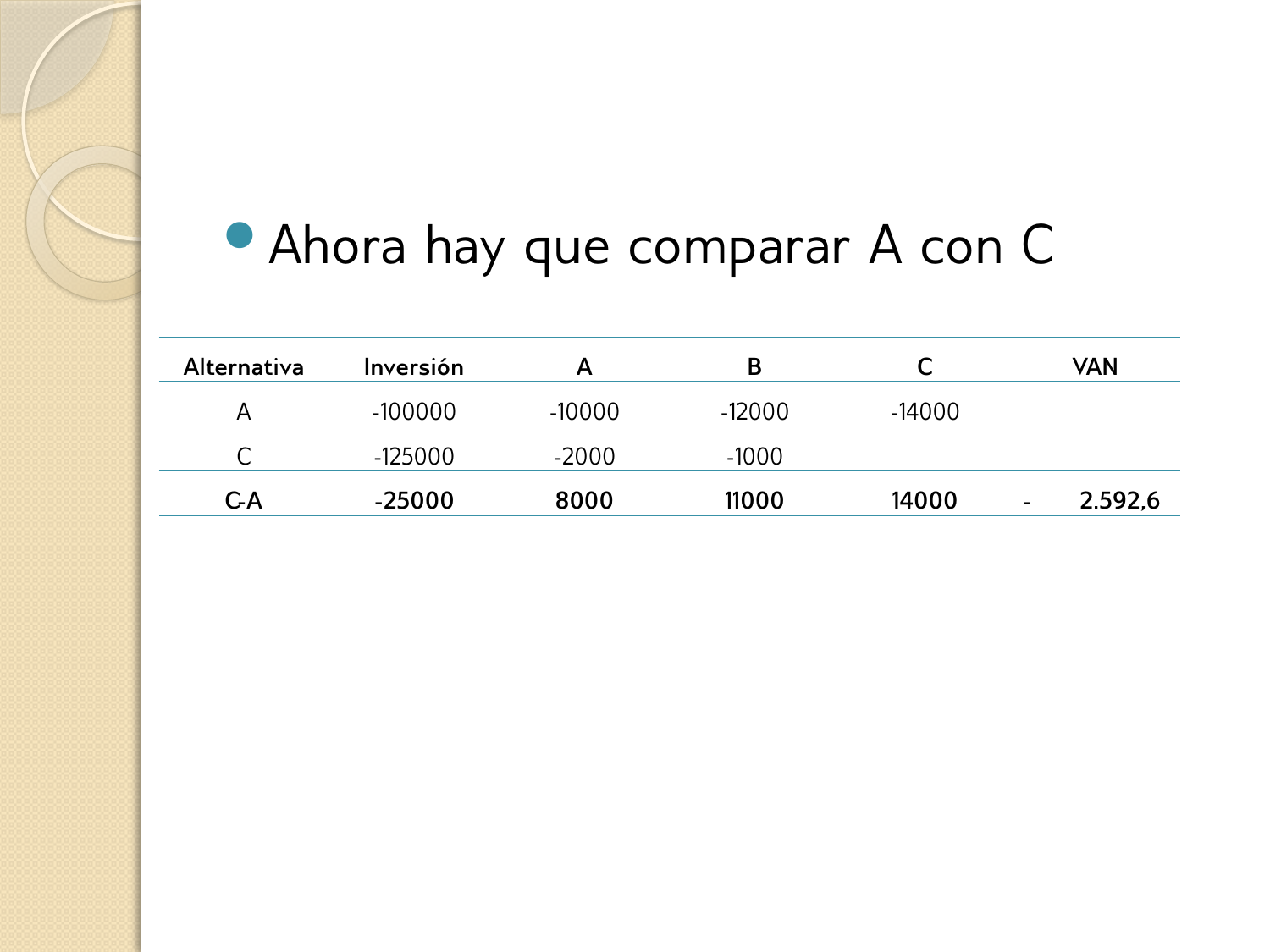

#
Ahora hay que comparar A con C
| Alternativa | Inversión | A | B | C | VAN |
| --- | --- | --- | --- | --- | --- |
| A | -100000 | -10000 | -12000 | -14000 |  |
| C | -125000 | -2000 | -1000 |  |  |
| C-A | -25000 | 8000 | 11000 | 14000 | - 2.592,6 |